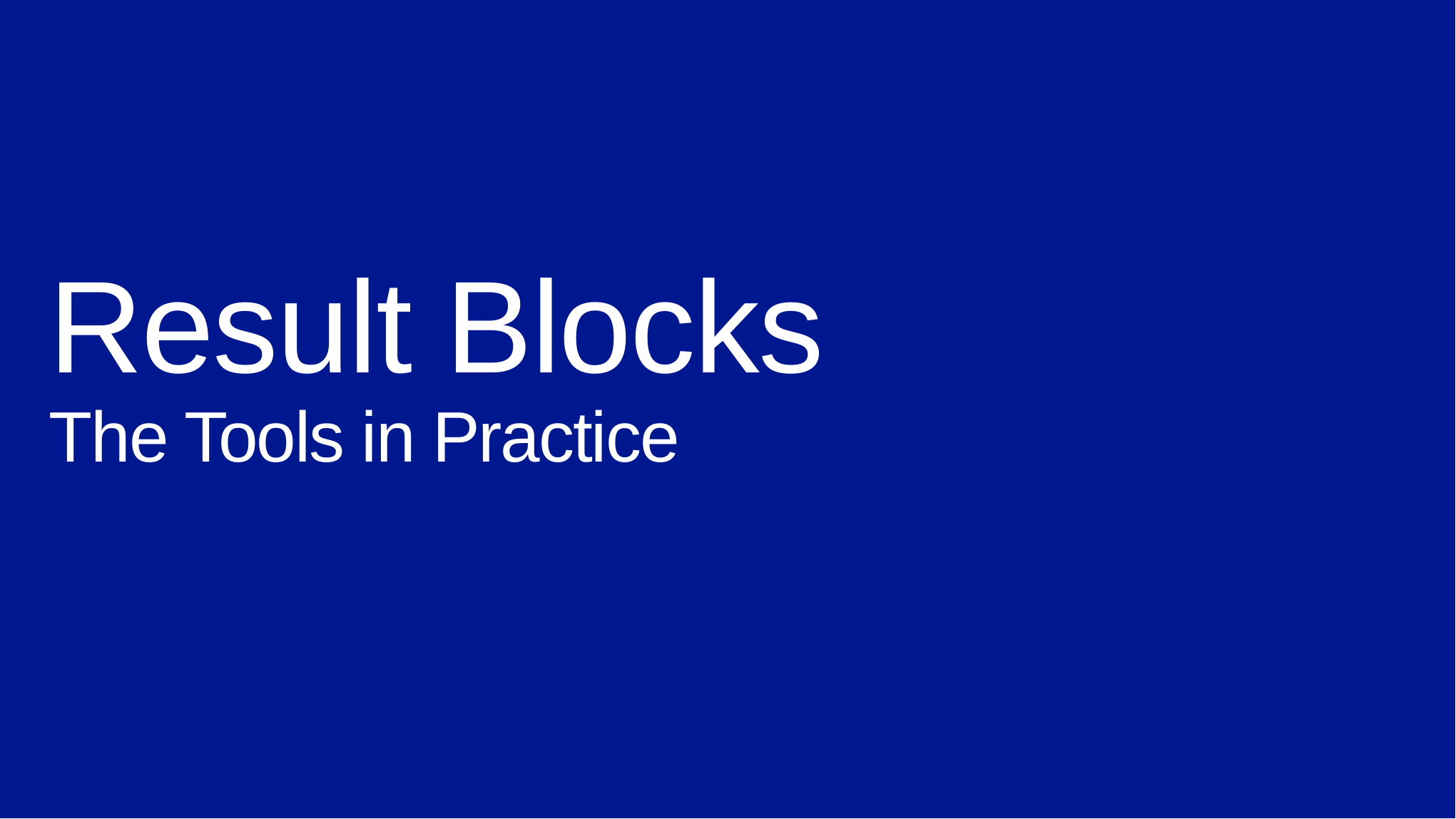

# Result Blocks The Tools in Practice